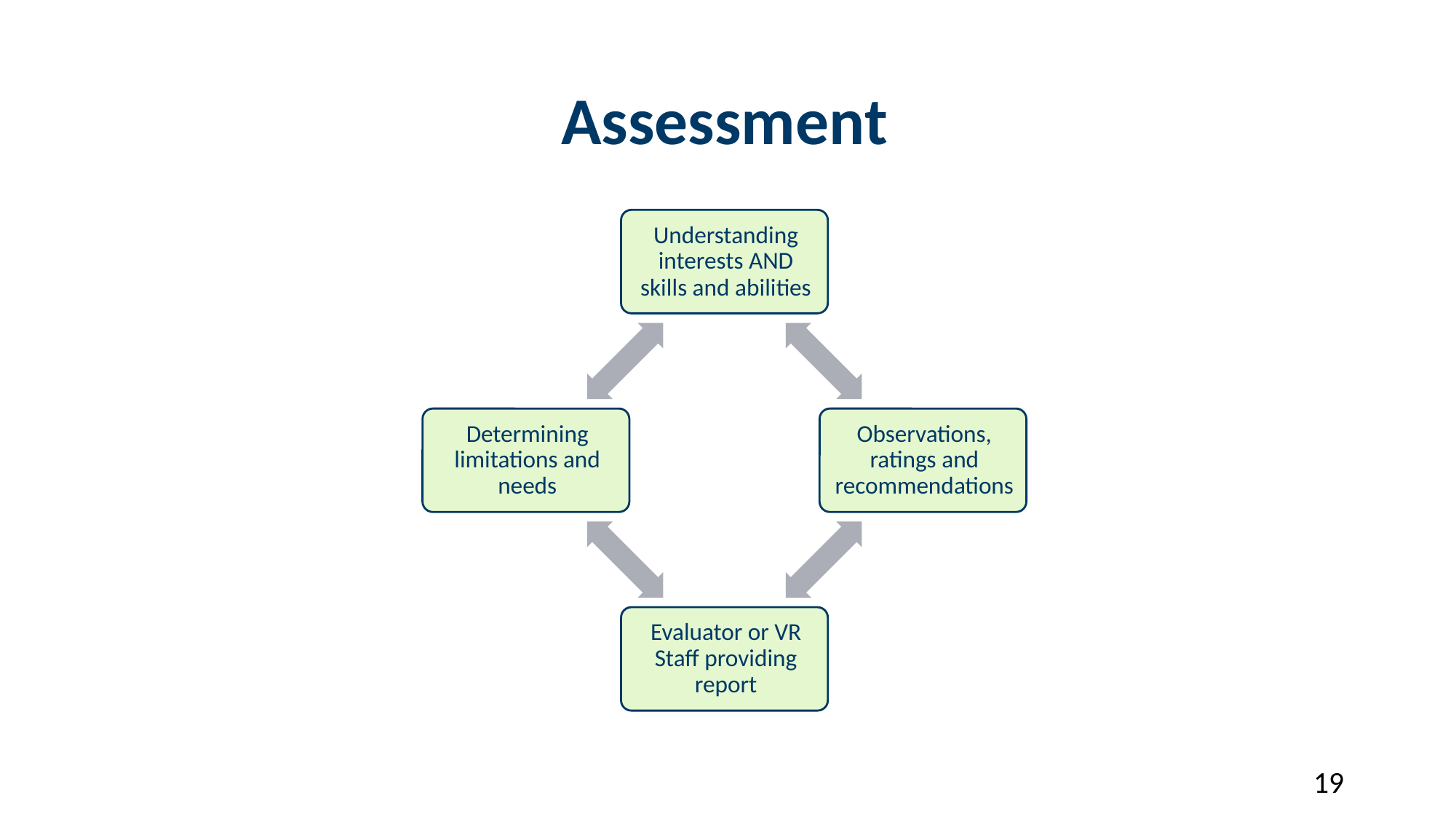

Assessment
Understanding interests AND skills and abilities

Observations, ratings and recommendations

Evaluator or VR Staff providing report

Determining limitations and needs

19